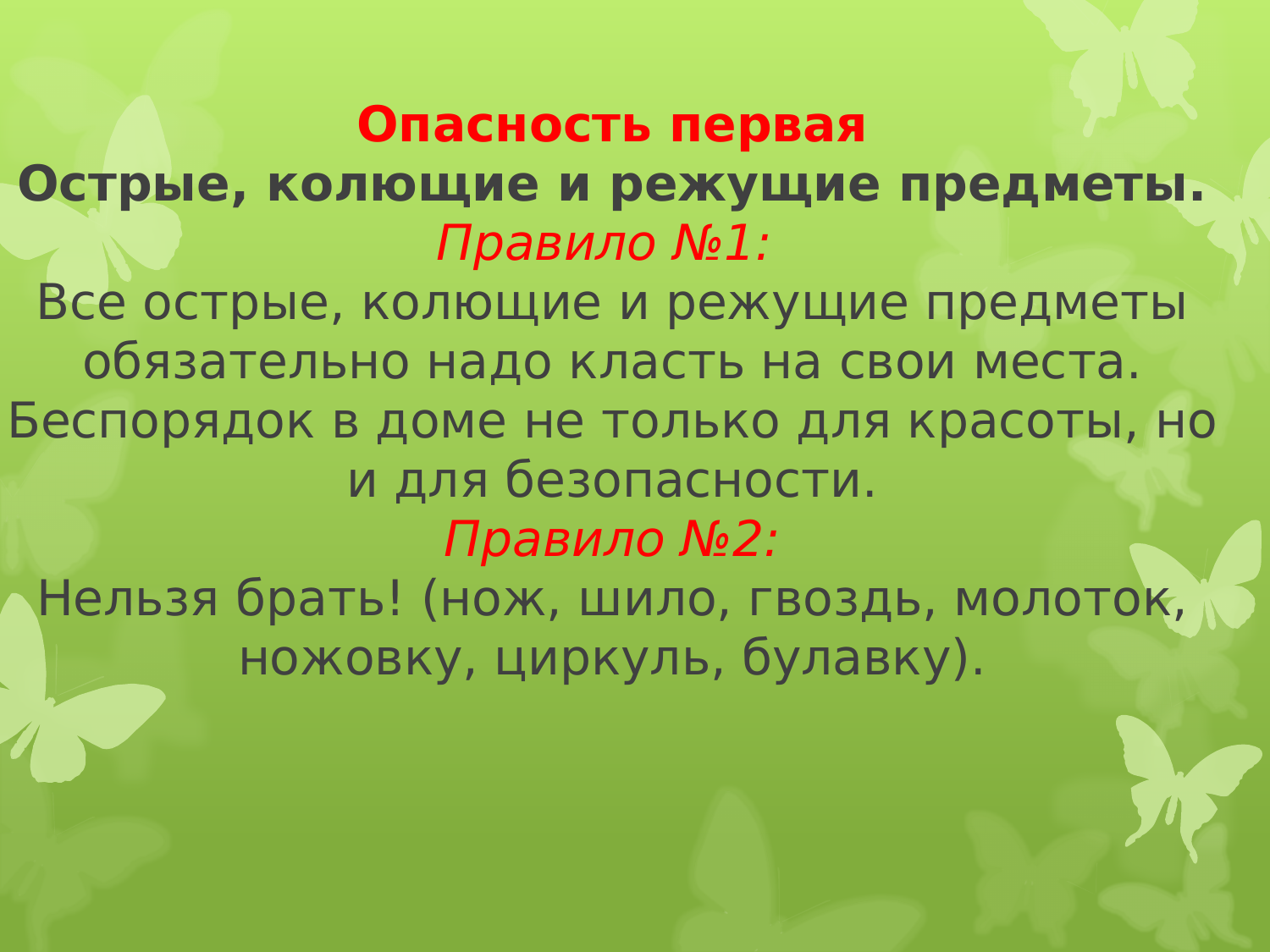

# Опасность первая Острые, колющие и режущие предметы. Правило №1:  Все острые, колющие и режущие предметы обязательно надо класть на свои места. Беспорядок в доме не только для красоты, но и для безопасности.  Правило №2:  Нельзя брать! (нож, шило, гвоздь, молоток, ножовку, циркуль, булавку).